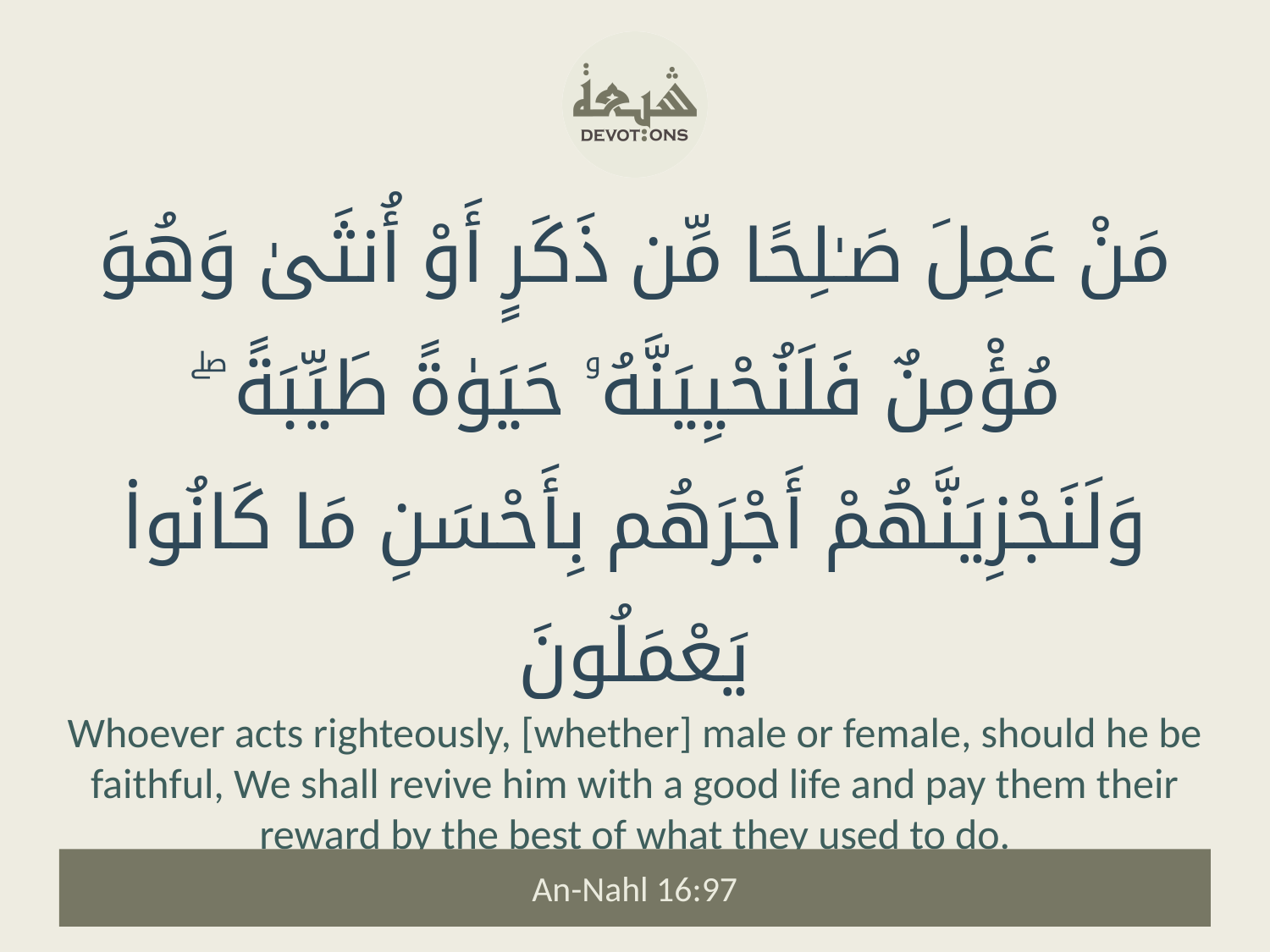

مَنْ عَمِلَ صَـٰلِحًا مِّن ذَكَرٍ أَوْ أُنثَىٰ وَهُوَ مُؤْمِنٌ فَلَنُحْيِيَنَّهُۥ حَيَوٰةً طَيِّبَةً ۖ وَلَنَجْزِيَنَّهُمْ أَجْرَهُم بِأَحْسَنِ مَا كَانُوا۟ يَعْمَلُونَ
Whoever acts righteously, [whether] male or female, should he be faithful, We shall revive him with a good life and pay them their reward by the best of what they used to do.
An-Nahl 16:97